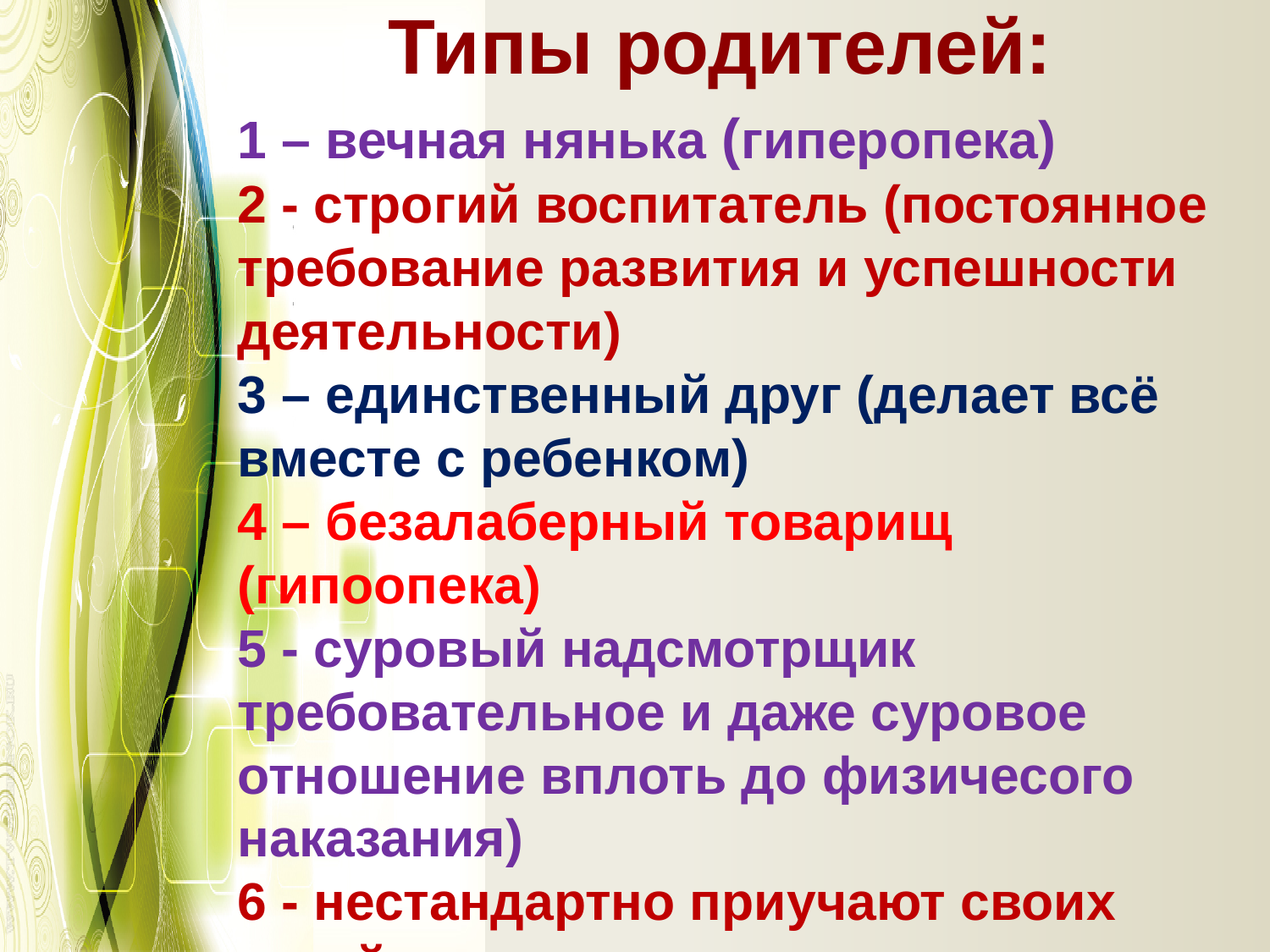

Типы родителей:
# 1 – вечная нянька (гиперопека) 2 - строгий воспитатель (постоянное требование развития и успешности деятельности) 3 – единственный друг (делает всё вместе с ребенком) 4 – безалаберный товарищ (гипоопека) 5 - суровый надсмотрщик требовательное и даже суровое отношение вплоть до физичесого наказания) 6 - нестандартно приучают своих детей к жизни